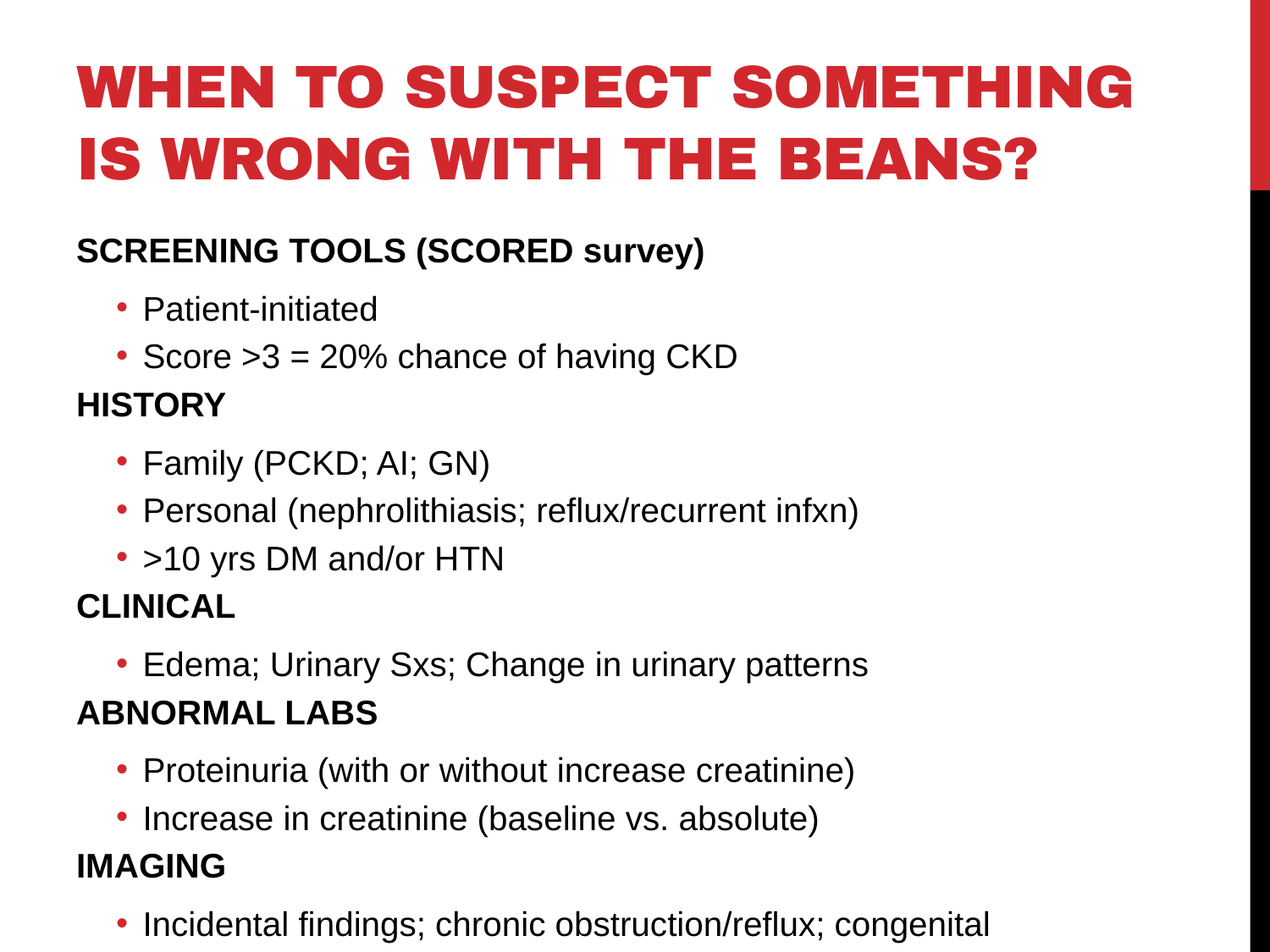

# WHEN TO SUSPECT SOMETHING IS WRONG WITH THE BEANS?
SCREENING TOOLS (SCORED survey)
Patient-initiated
Score >3 = 20% chance of having CKD
HISTORY
Family (PCKD; AI; GN)
Personal (nephrolithiasis; reflux/recurrent infxn)
>10 yrs DM and/or HTN
CLINICAL
Edema; Urinary Sxs; Change in urinary patterns
ABNORMAL LABS
Proteinuria (with or without increase creatinine)
Increase in creatinine (baseline vs. absolute)
IMAGING
Incidental findings; chronic obstruction/reflux; congenital